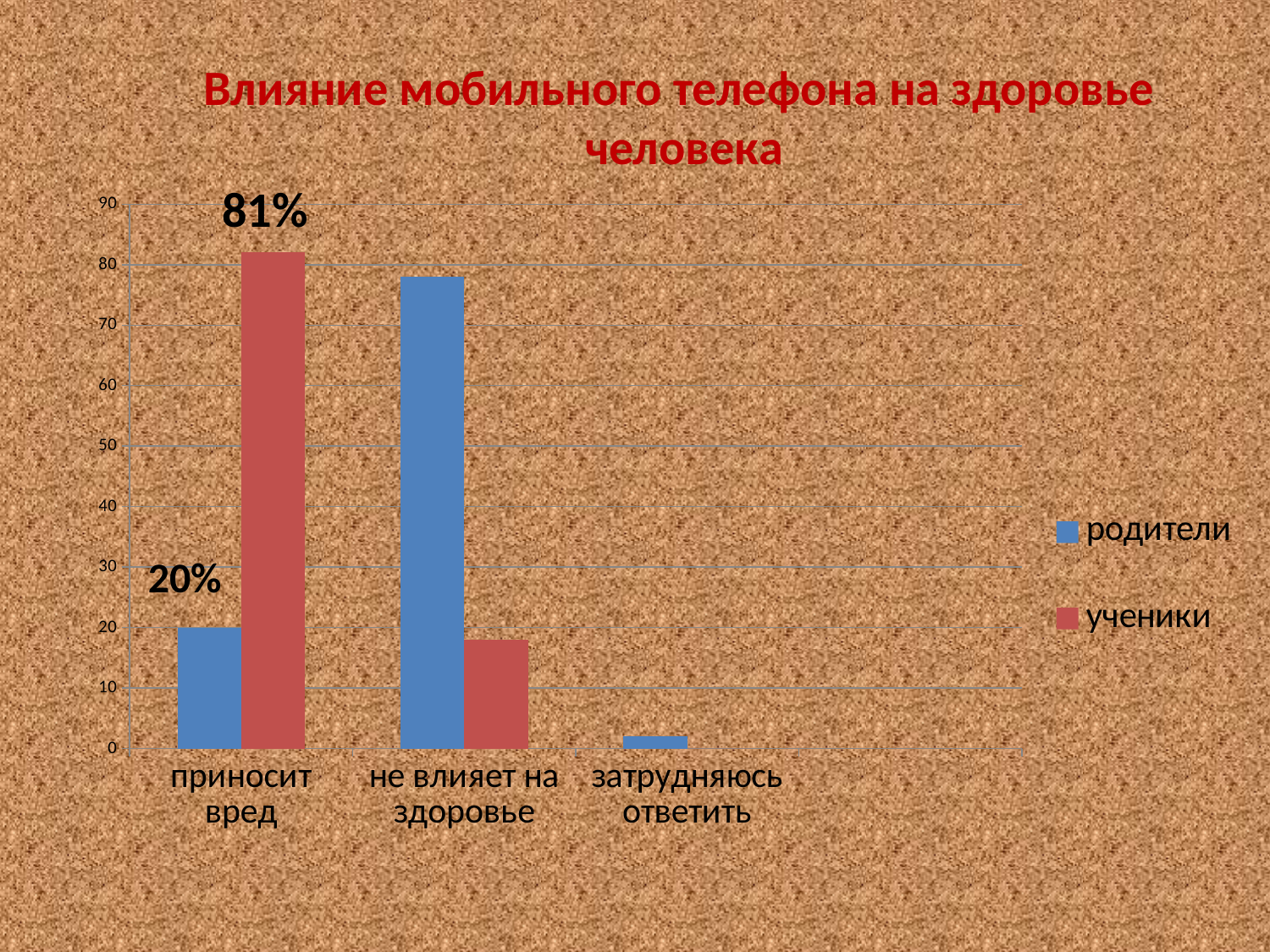

Влияние мобильного телефона на здоровье
человека
81%

### Chart

| Category | родители | ученики |
|---|---|---|
| приносит вред | 20.0 | 82.0 |
| не влияет на здоровье | 78.0 | 18.0 |
| затрудняюсь ответить | 2.0 | 0.0 |
20%